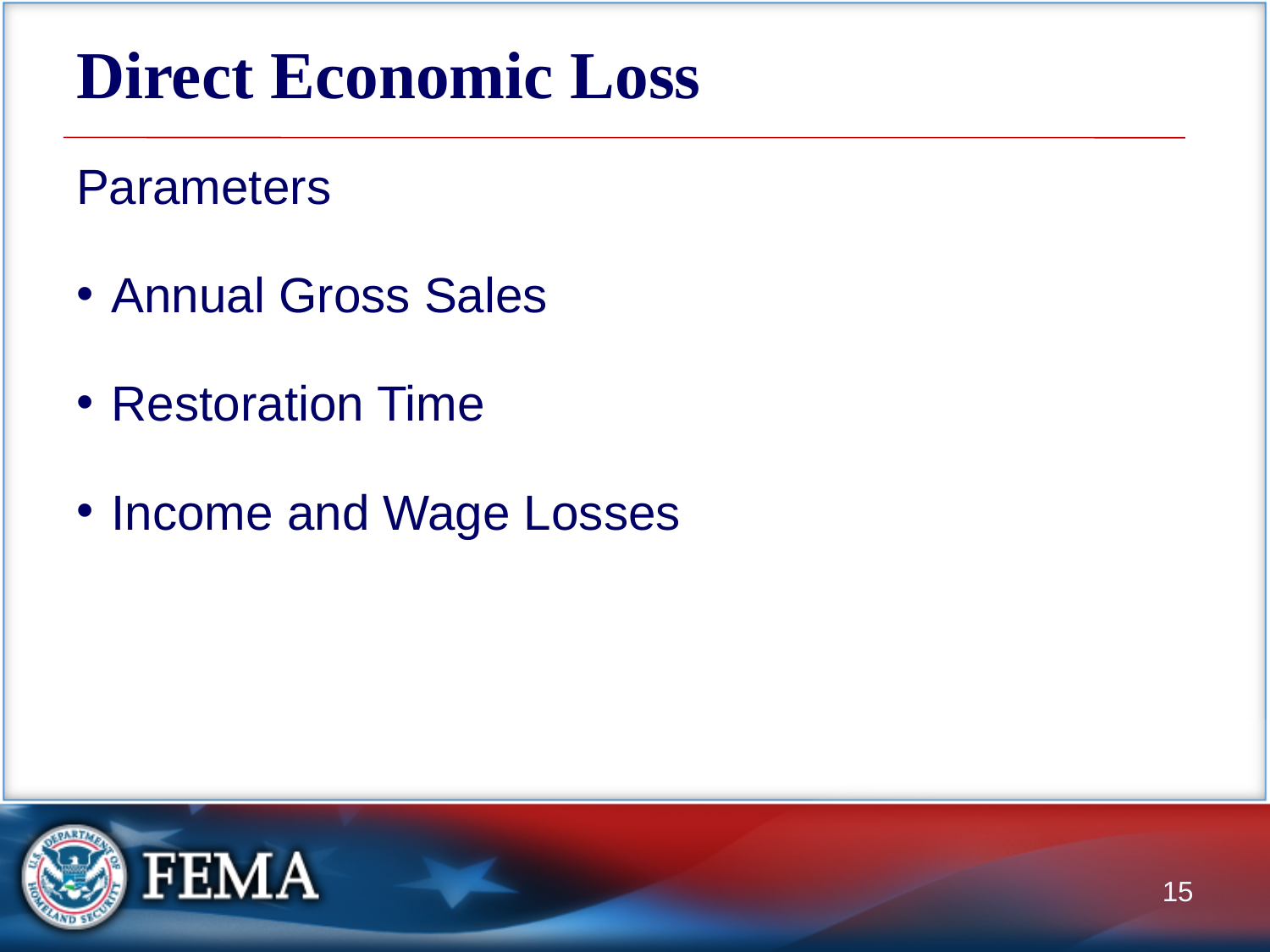

# Direct Economic Loss
Parameters
Annual Gross Sales
Restoration Time
Income and Wage Losses
15